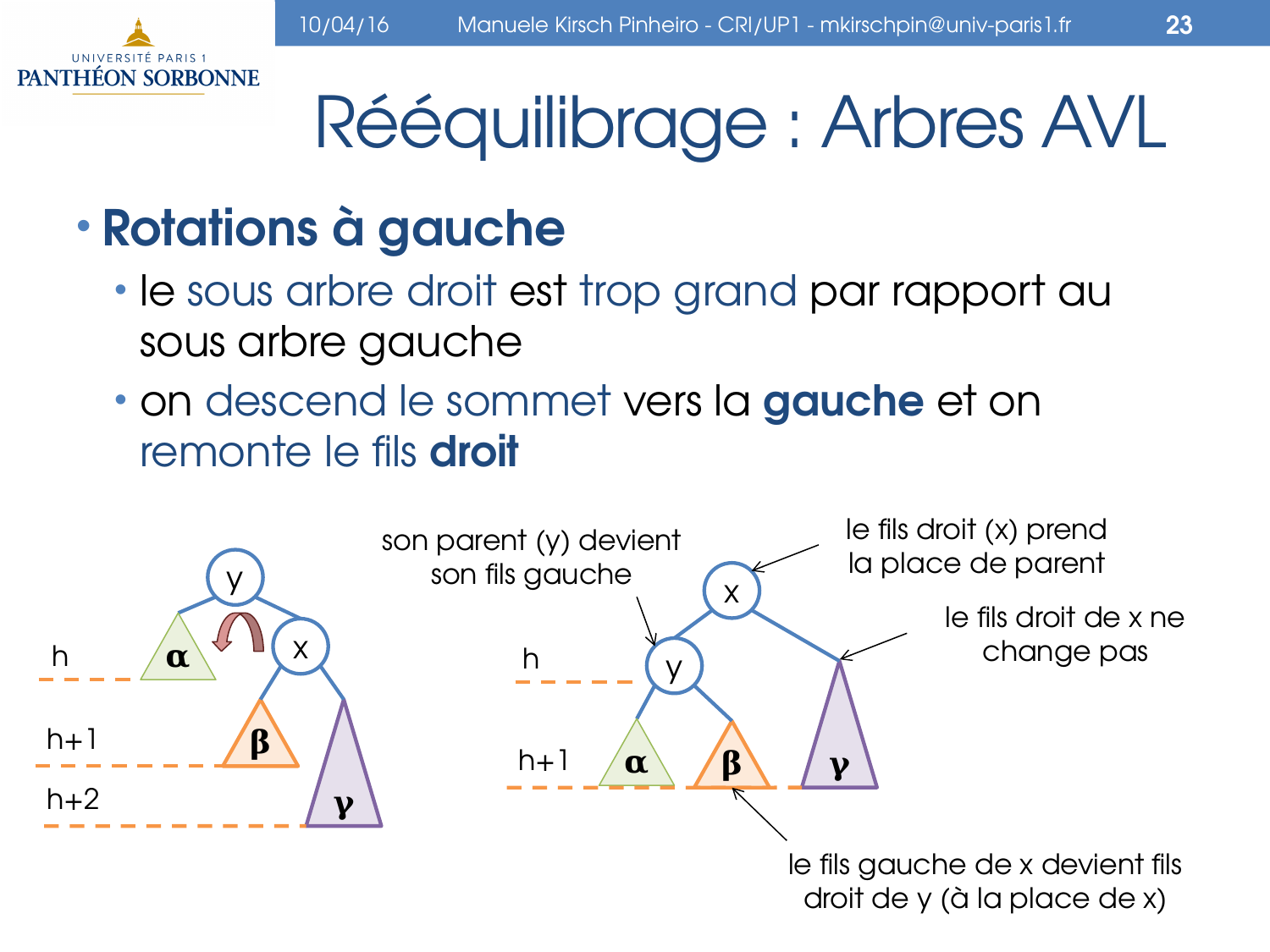

10/04/16
Manuele Kirsch Pinheiro - CRI/UP1 - mkirschpin@univ-paris1.fr
23
# Rééquilibrage : Arbres AVL
Rotations à gauche
le sous arbre droit est trop grand par rapport au sous arbre gauche
on descend le sommet vers la gauche et on remonte le fils droit
le fils droit (x) prend la place de parent
son parent (y) devient son fils gauche
y
x
le fils droit de x ne change pas
𝛂

x
h
h
y
𝛄
𝛃
𝛄
h+1
𝛂
𝛃
h+1
h+2
le fils gauche de x devient fils droit de y (à la place de x)